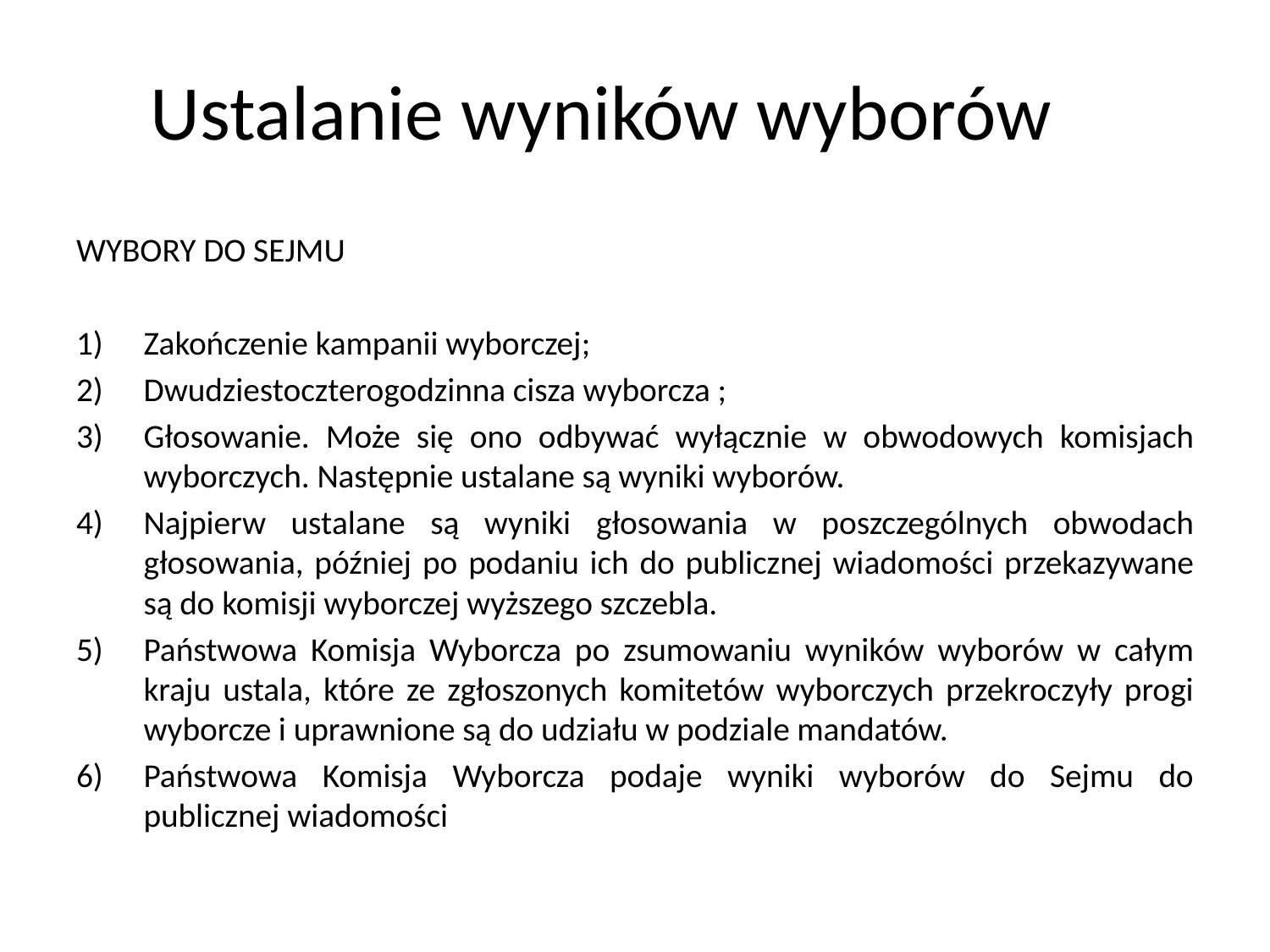

# Ustalanie wyników wyborów
WYBORY DO SEJMU

Zakończenie kampanii wyborczej;
Dwudziestoczterogodzinna cisza wyborcza ;
Głosowanie. Może się ono odbywać wyłącznie w obwodowych komisjach wyborczych. Następnie ustalane są wyniki wyborów.
Najpierw ustalane są wyniki głosowania w poszczególnych obwodach głosowania, później po podaniu ich do publicznej wiadomości przekazywane są do komisji wyborczej wyższego szczebla.
Państwowa Komisja Wyborcza po zsumowaniu wyników wyborów w całym kraju ustala, które ze zgłoszonych komitetów wyborczych przekroczyły progi wyborcze i uprawnione są do udziału w podziale mandatów.
Państwowa Komisja Wyborcza podaje wyniki wyborów do Sejmu do publicznej wiadomości